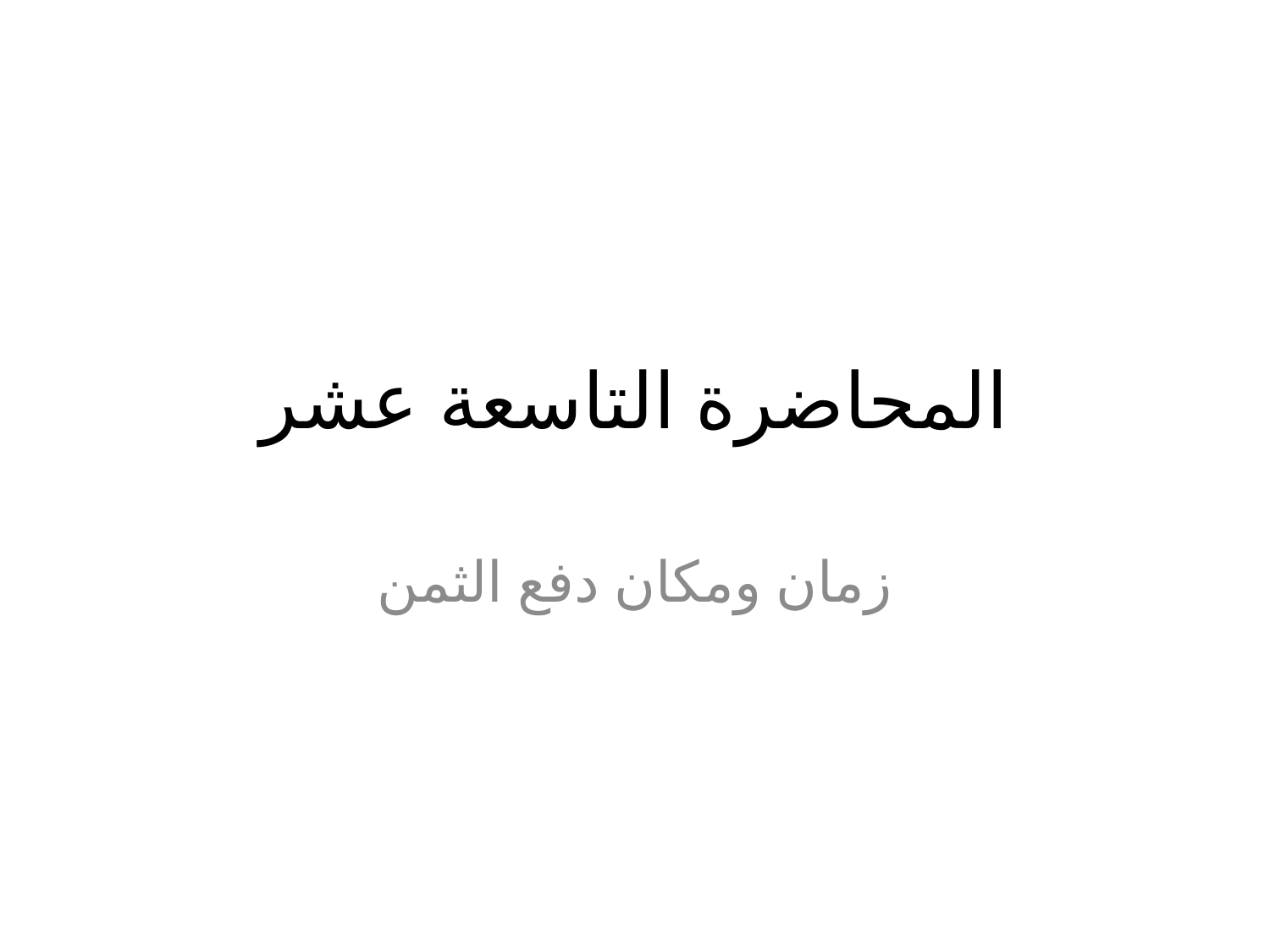

# المحاضرة التاسعة عشر
زمان ومكان دفع الثمن